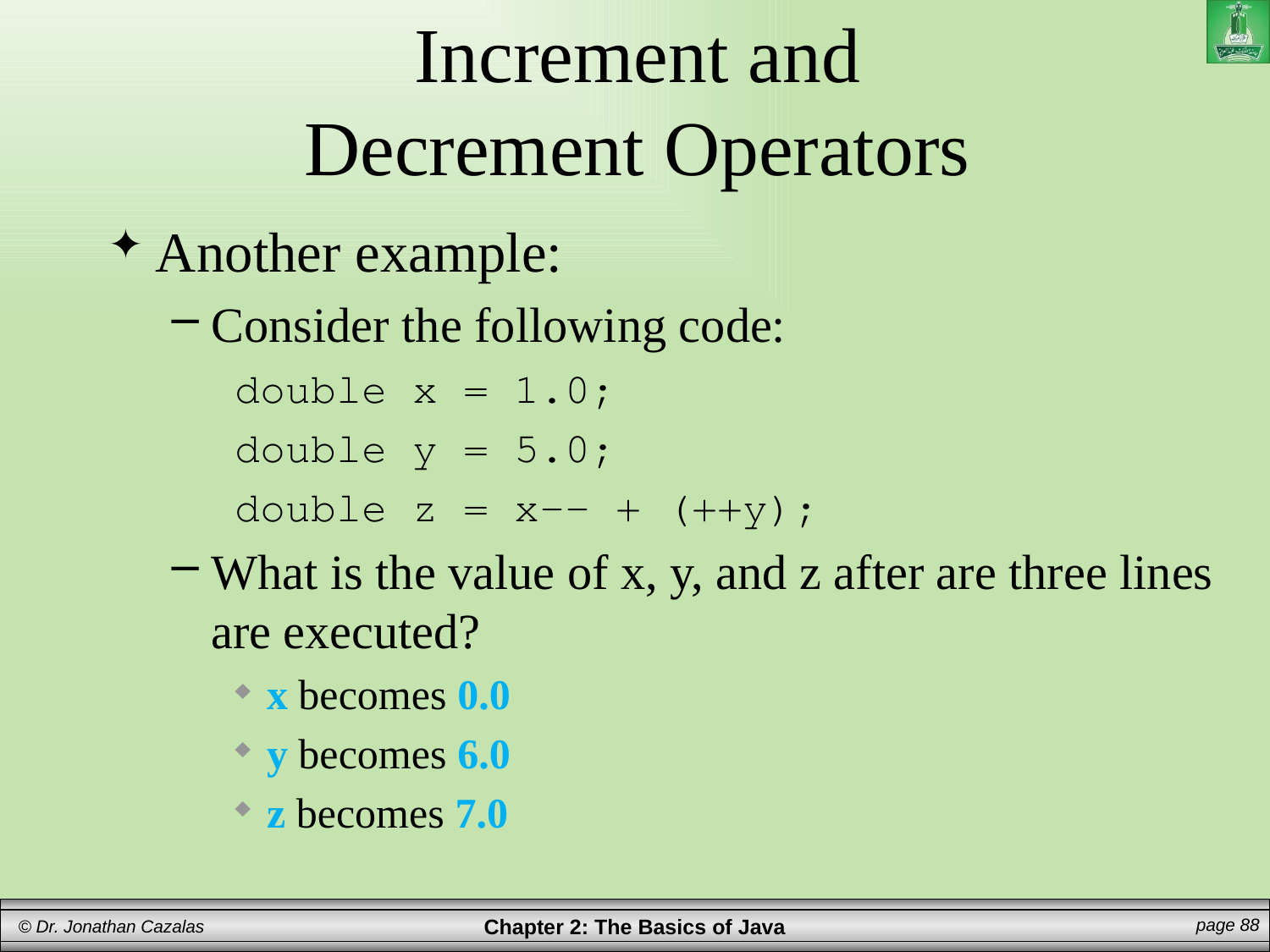

# Increment and Decrement Operators
Another example:
Consider the following code:
double x = 1.0;
double y = 5.0;
double z = x-- + (++y);
What is the value of x, y, and z after are three lines are executed?
x becomes 0.0
y becomes 6.0
z becomes 7.0